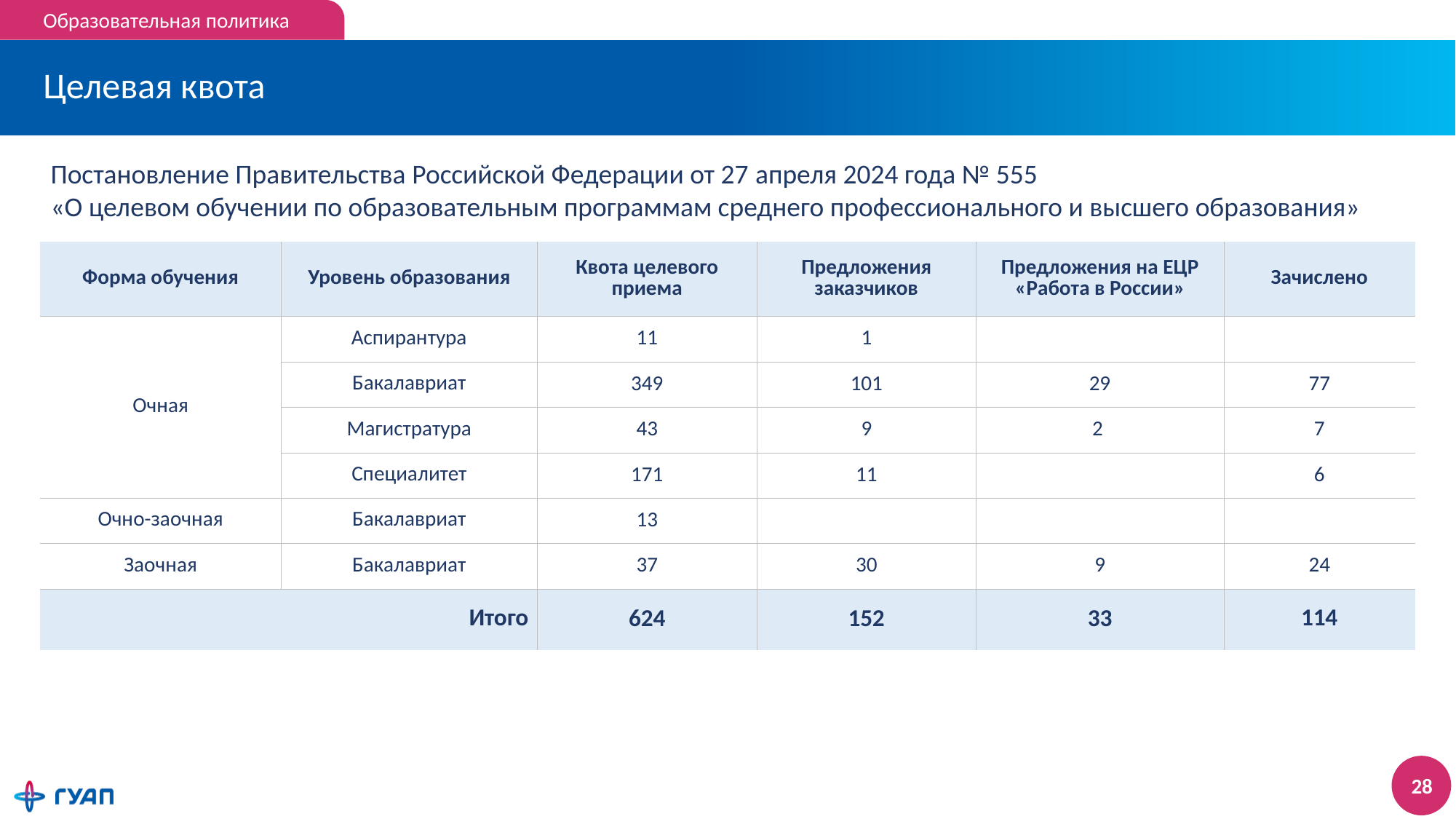

Образовательная политика
# Целевая квота
Постановление Правительства Российской Федерации от 27 апреля 2024 года № 555
«О целевом обучении по образовательным программам среднего профессионального и высшего образования»
| Форма обучения | Уровень образования | Квота целевого приема | Предложения заказчиков | Предложения на ЕЦР «Работа в России» | Зачислено |
| --- | --- | --- | --- | --- | --- |
| Очная | Аспирантура | 11 | 1 |  |  |
|  | Бакалавриат | 349 | 101 | 29 | 77 |
|  | Магистратура | 43 | 9 | 2 | 7 |
|  | Специалитет | 171 | 11 |  | 6 |
| Очно-заочная | Бакалавриат | 13 |  |  |  |
| Заочная | Бакалавриат | 37 | 30 | 9 | 24 |
| Итого |  | 624 | 152 | 33 | 114 |